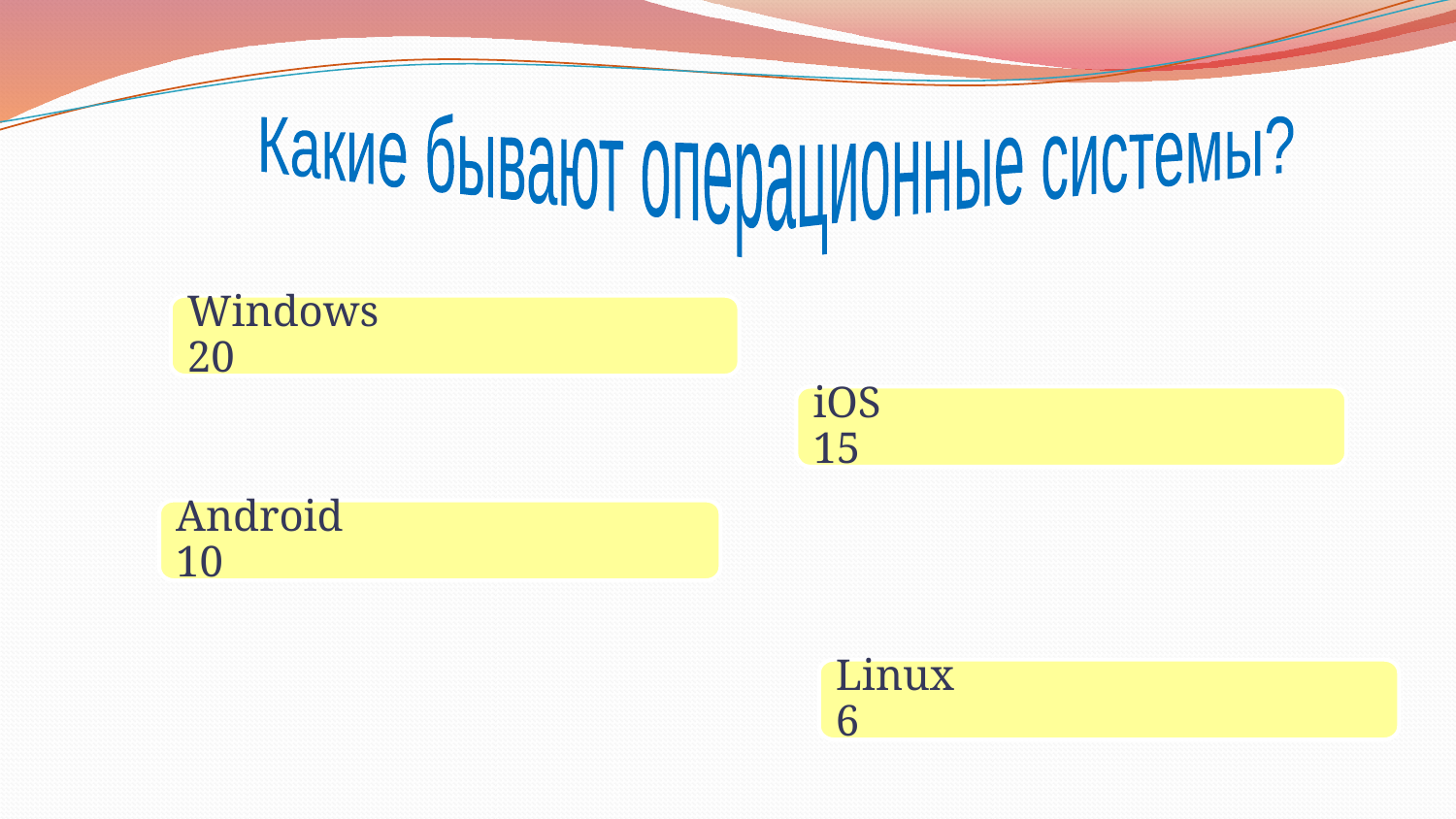

Какие бывают операционные системы?
Windows                             20
iOS                                       15
Android                               10
Linux                                      6